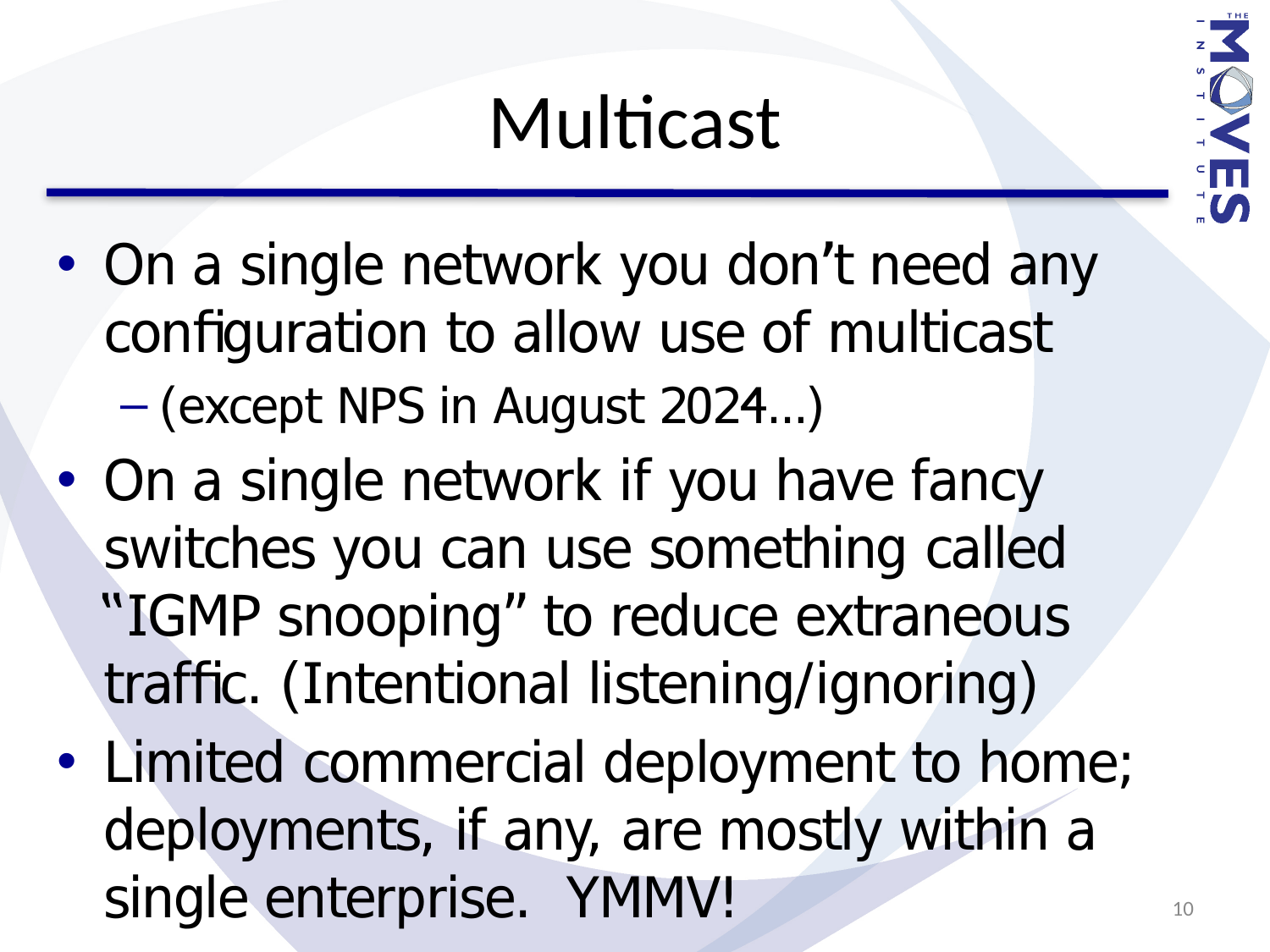

# Multicast
On a single network you don’t need any configuration to allow use of multicast
(except NPS in August 2024…)
On a single network if you have fancy switches you can use something called “IGMP snooping” to reduce extraneous traffic. (Intentional listening/ignoring)
Limited commercial deployment to home; deployments, if any, are mostly within a single enterprise.  YMMV!
10